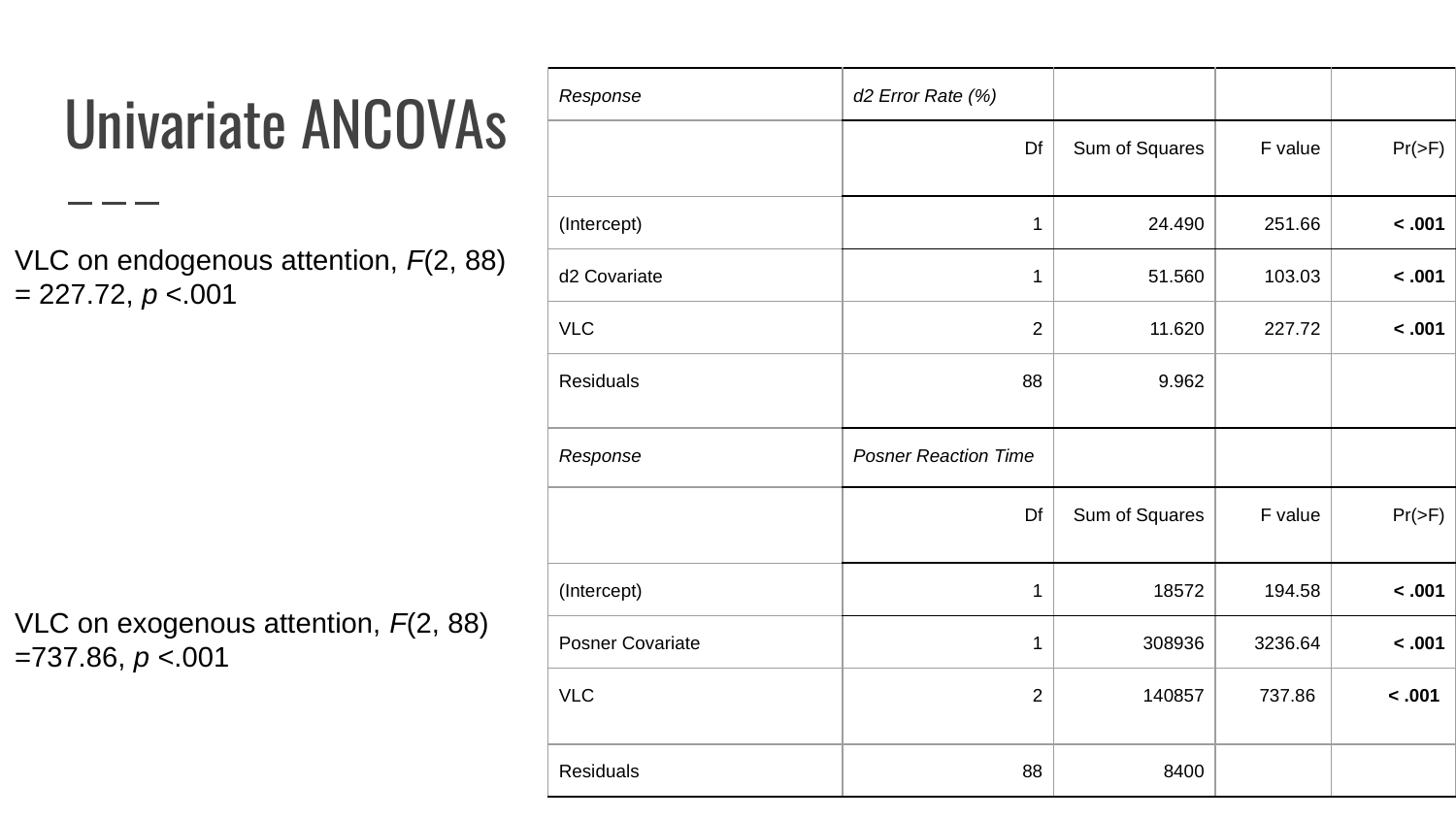

# Univariate ANCOVAs
| Response | d2 Error Rate (%) |  |  |  |
| --- | --- | --- | --- | --- |
|  | Df | Sum of Squares | F value | Pr(>F) |
| (Intercept) | 1 | 24.490 | 251.66 | < .001 |
| d2 Covariate | 1 | 51.560 | 103.03 | < .001 |
| VLC | 2 | 11.620 | 227.72 | < .001 |
| Residuals | 88 | 9.962 |  |  |
| Response | Posner Reaction Time |  |  |  |
|  | Df | Sum of Squares | F value | Pr(>F) |
| (Intercept) | 1 | 18572 | 194.58 | < .001 |
| Posner Covariate | 1 | 308936 | 3236.64 | < .001 |
| VLC | 2 | 140857 | 737.86 | < .001 |
| Residuals | 88 | 8400 |  |  |
VLC on endogenous attention, F(2, 88) = 227.72, p <.001

VLC on exogenous attention, F(2, 88) =737.86, p <.001